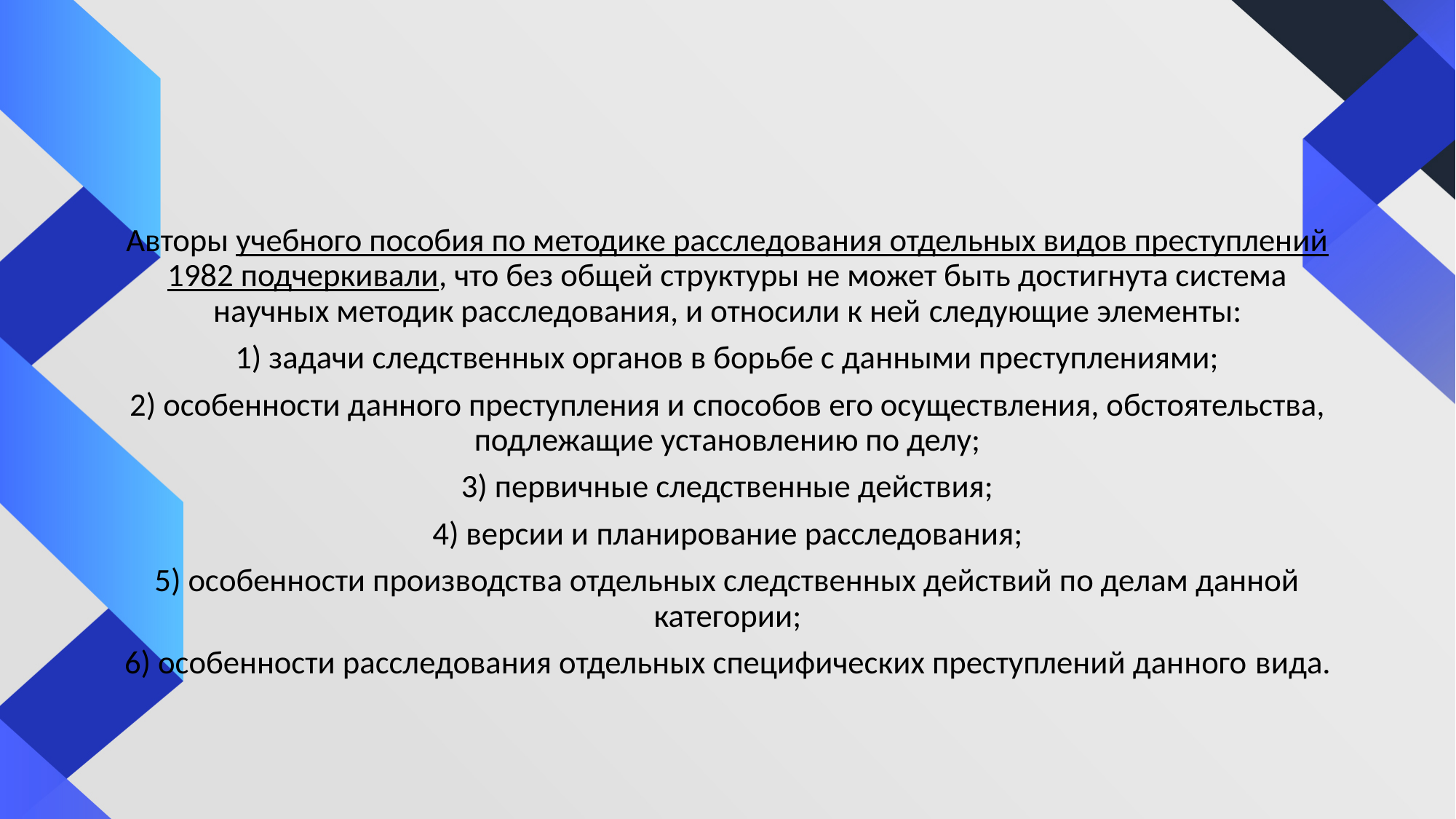

#
Авторы учебного пособия по методике расследования отдельных видов преступлений 1982 подчеркивали, что без общей структуры не может быть достигнута система научных методик расследования, и относили к ней следующие элементы:
1) задачи следственных органов в борьбе с данными преступлениями;
2) особенности данного преступления и способов его осуществления, обстоятельства, подлежащие установлению по делу;
3) первичные следственные действия;
4) версии и планирование расследования;
5) особенности производства отдельных следственных действий по делам данной категории;
6) особенности расследования отдельных специфических преступлений данного вида.